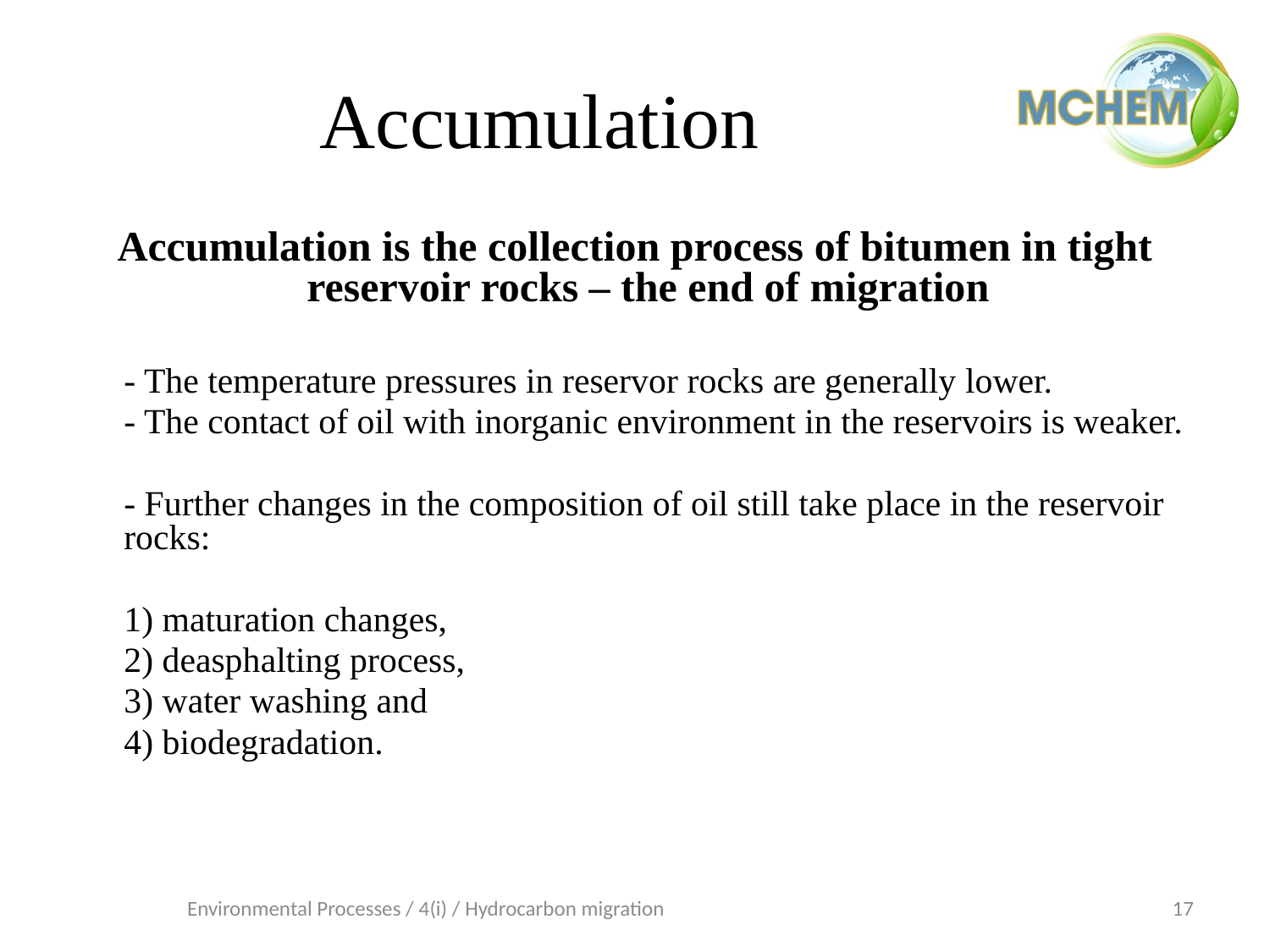

# Accumulation
Accumulation is the collection process of bitumen in tight reservoir rocks – the end of migration

	- The temperature pressures in reservor rocks are generally lower.
	- The contact of oil with inorganic environment in the reservoirs is weaker.

	- Further changes in the composition of oil still take place in the reservoir rocks:

	1) maturation changes,
	2) deasphalting process,
	3) water washing and
	4) biodegradation.

Environmental Processes / 4(i) / Hydrocarbon migration
17